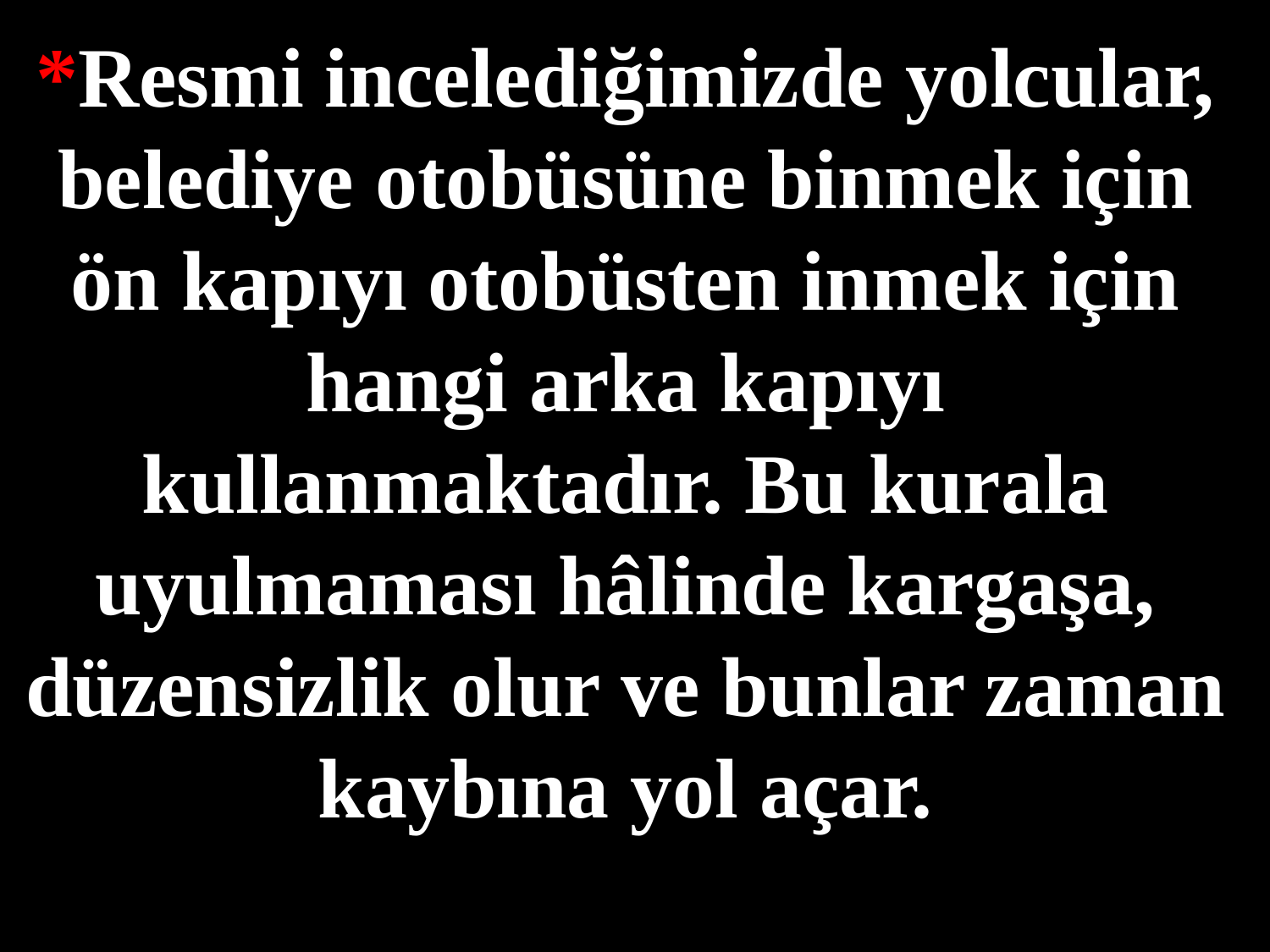

*Resmi incelediğimizde yolcular, belediye otobüsüne binmek için ön kapıyı otobüsten inmek için hangi arka kapıyı kullanmaktadır. Bu kurala uyulmaması hâlinde kargaşa, düzensizlik olur ve bunlar zaman kaybına yol açar.
#